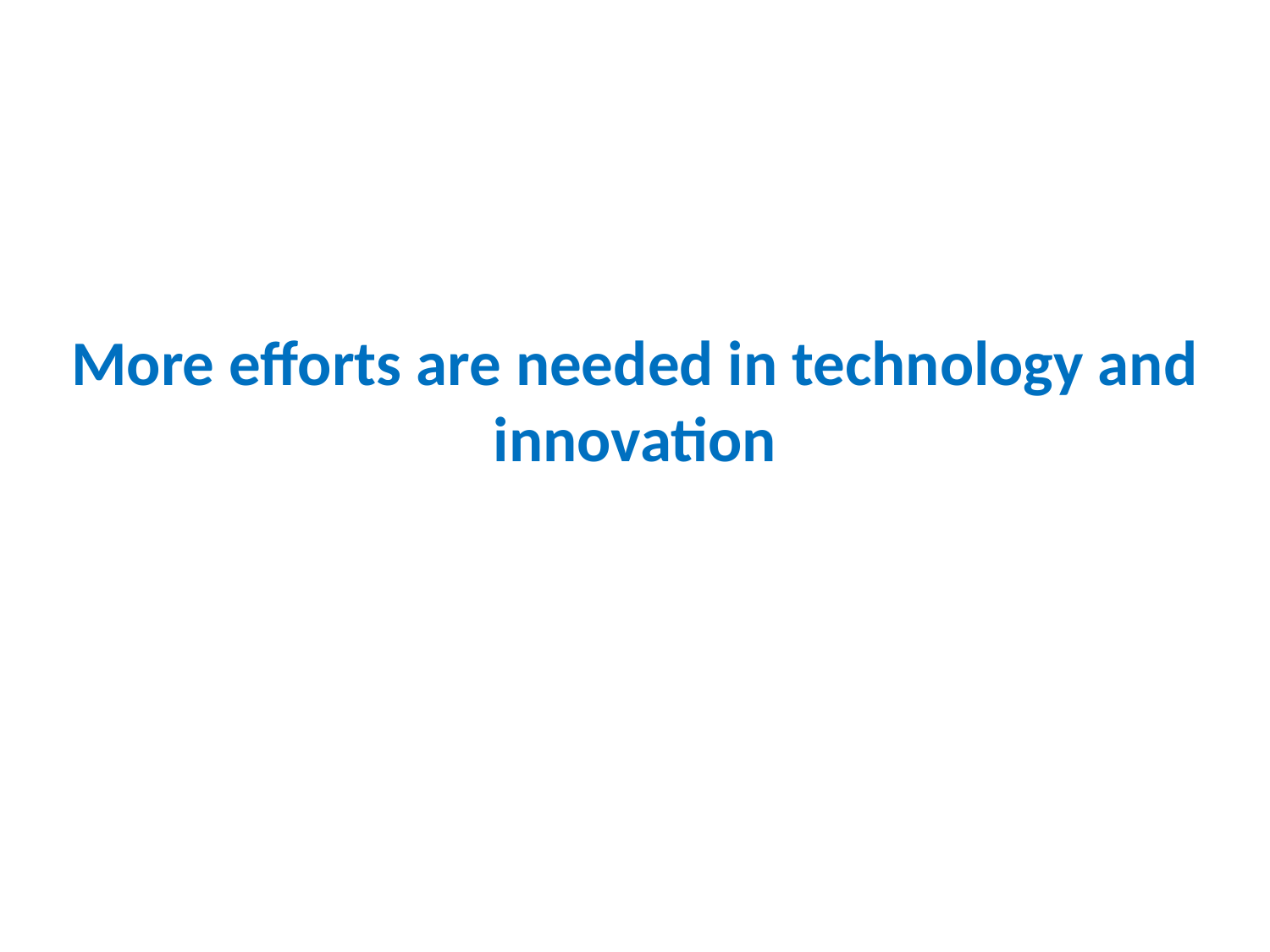

# More efforts are needed in technology and innovation